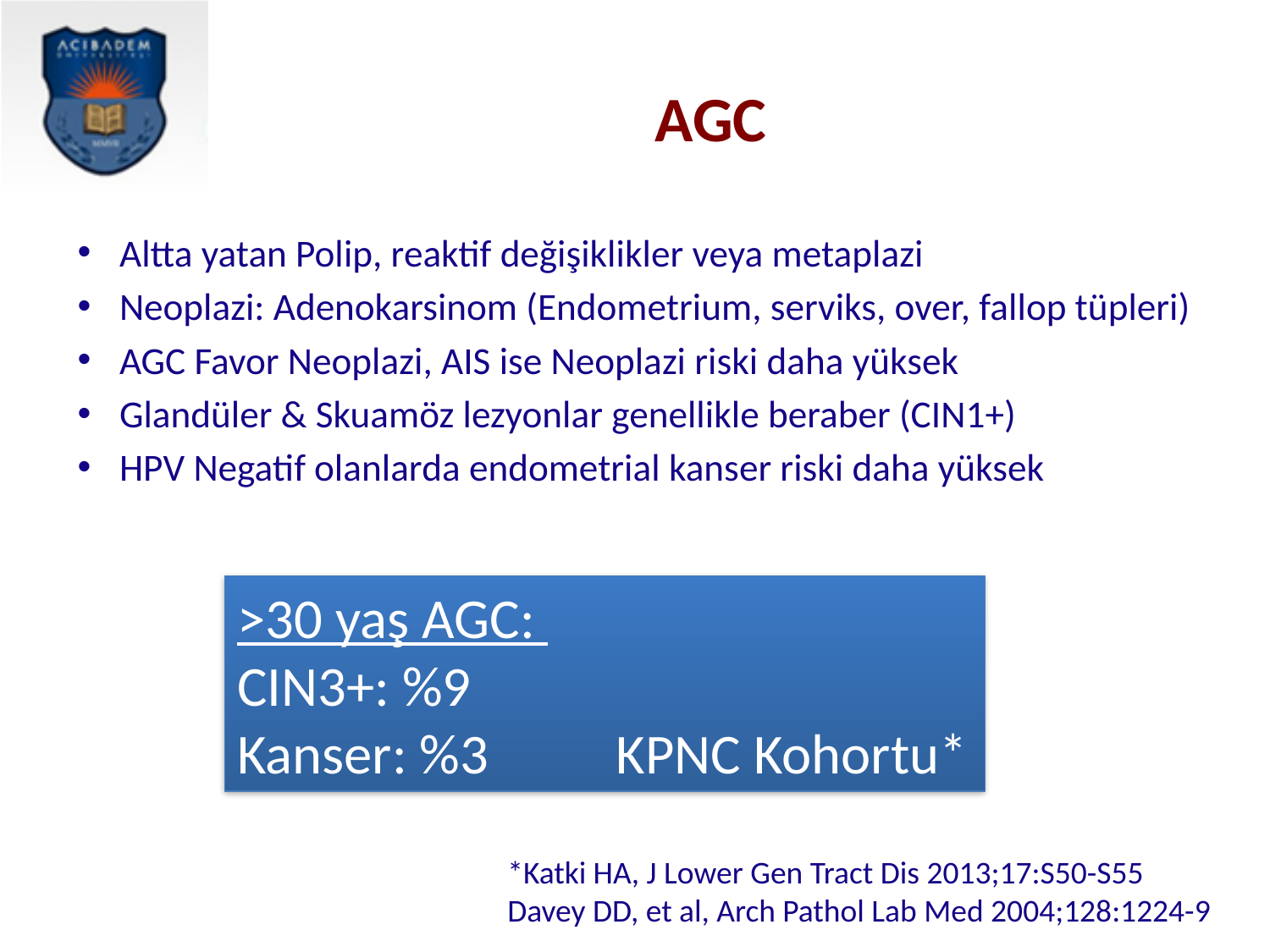

# AGC
Altta yatan Polip, reaktif değişiklikler veya metaplazi
Neoplazi: Adenokarsinom (Endometrium, serviks, over, fallop tüpleri)
AGC Favor Neoplazi, AIS ise Neoplazi riski daha yüksek
Glandüler & Skuamöz lezyonlar genellikle beraber (CIN1+)
HPV Negatif olanlarda endometrial kanser riski daha yüksek
>30 yaş AGC:
CIN3+: %9
Kanser: %3          KPNC Kohortu*
*Katki HA, J Lower Gen Tract Dis 2013;17:S50-S55
Davey DD, et al, Arch Pathol Lab Med 2004;128:1224-9